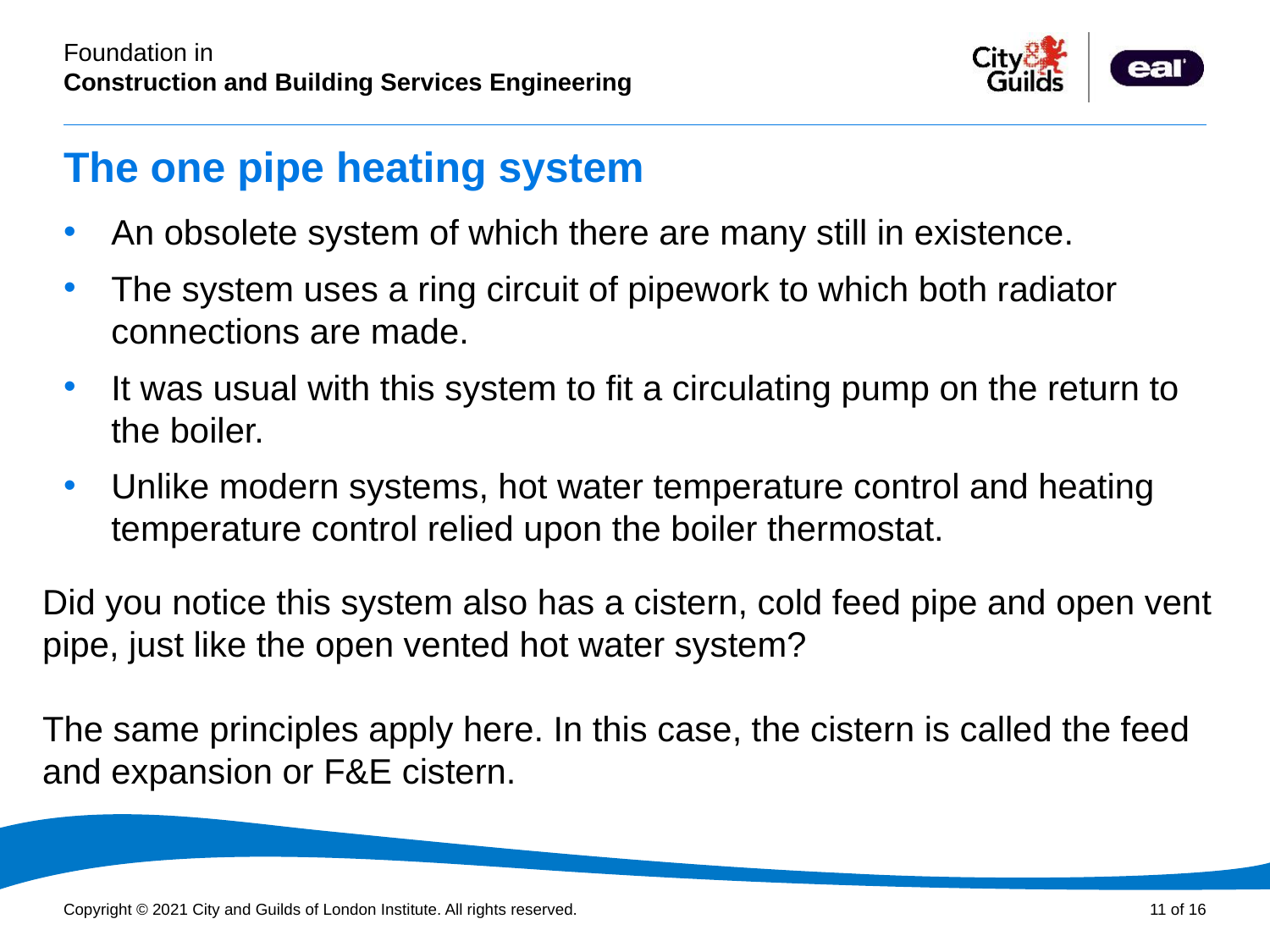

# The one pipe heating system
An obsolete system of which there are many still in existence.
The system uses a ring circuit of pipework to which both radiator connections are made.
It was usual with this system to fit a circulating pump on the return to the boiler.
Unlike modern systems, hot water temperature control and heating temperature control relied upon the boiler thermostat.

Did you notice this system also has a cistern, cold feed pipe and open vent pipe, just like the open vented hot water system?

The same principles apply here. In this case, the cistern is called the feed and expansion or F&E cistern.